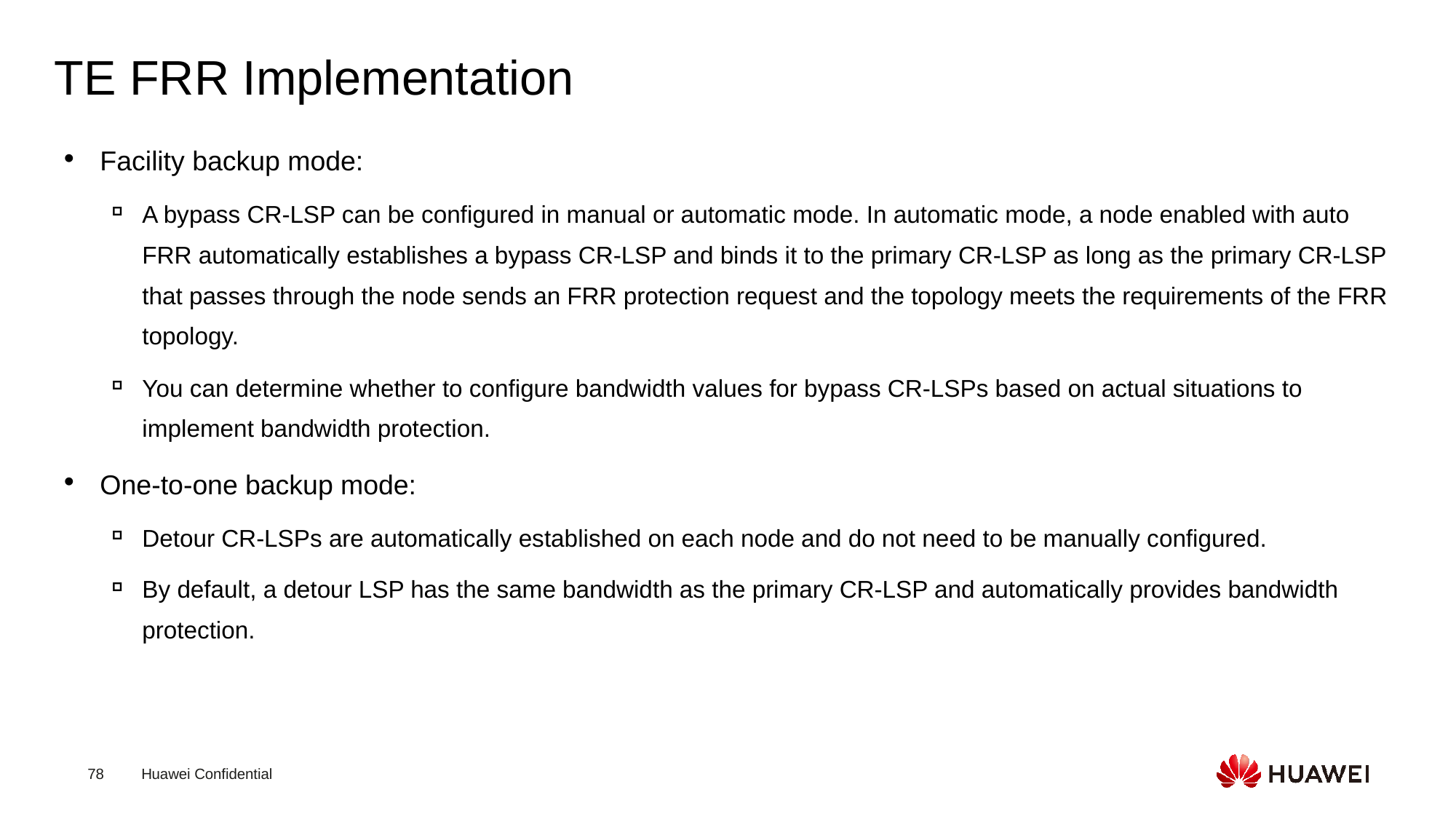

# TE FRR Implementation
Facility backup mode:
A bypass CR-LSP can be configured in manual or automatic mode. In automatic mode, a node enabled with auto FRR automatically establishes a bypass CR-LSP and binds it to the primary CR-LSP as long as the primary CR-LSP that passes through the node sends an FRR protection request and the topology meets the requirements of the FRR topology.
You can determine whether to configure bandwidth values for bypass CR-LSPs based on actual situations to implement bandwidth protection.
One-to-one backup mode:
Detour CR-LSPs are automatically established on each node and do not need to be manually configured.
By default, a detour LSP has the same bandwidth as the primary CR-LSP and automatically provides bandwidth protection.